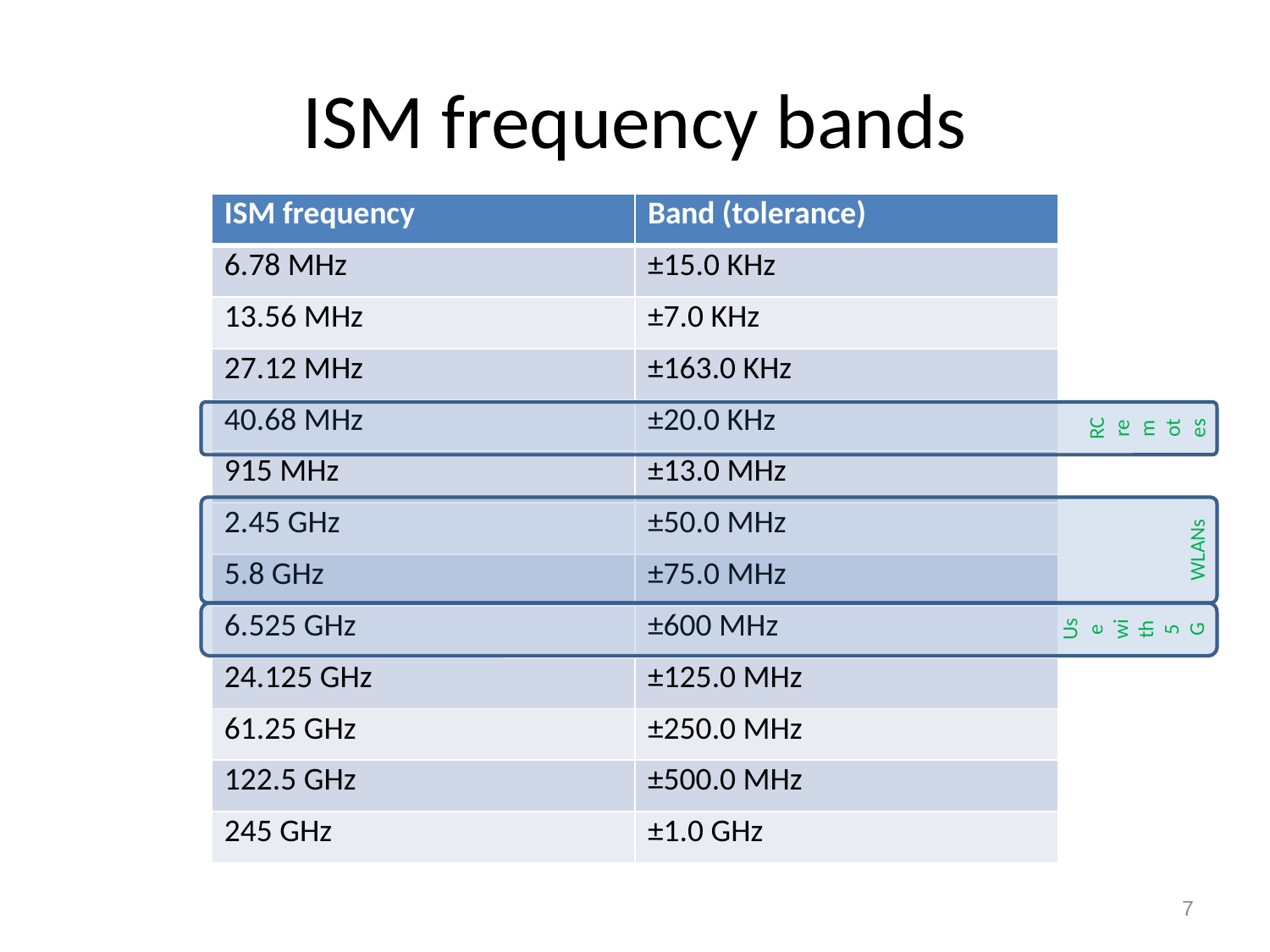

# ISM frequency bands
| ISM frequency | Band (tolerance) |
| --- | --- |
| 6.78 MHz | ±15.0 KHz |
| 13.56 MHz | ±7.0 KHz |
| 27.12 MHz | ±163.0 KHz |
| 40.68 MHz | ±20.0 KHz |
| 915 MHz | ±13.0 MHz |
| 2.45 GHz | ±50.0 MHz |
| 5.8 GHz | ±75.0 MHz |
| 6.525 GHz | ±600 MHz |
| 24.125 GHz | ±125.0 MHz |
| 61.25 GHz | ±250.0 MHz |
| 122.5 GHz | ±500.0 MHz |
| 245 GHz | ±1.0 GHz |
RC remotes
WLANs
Use with 5G
7